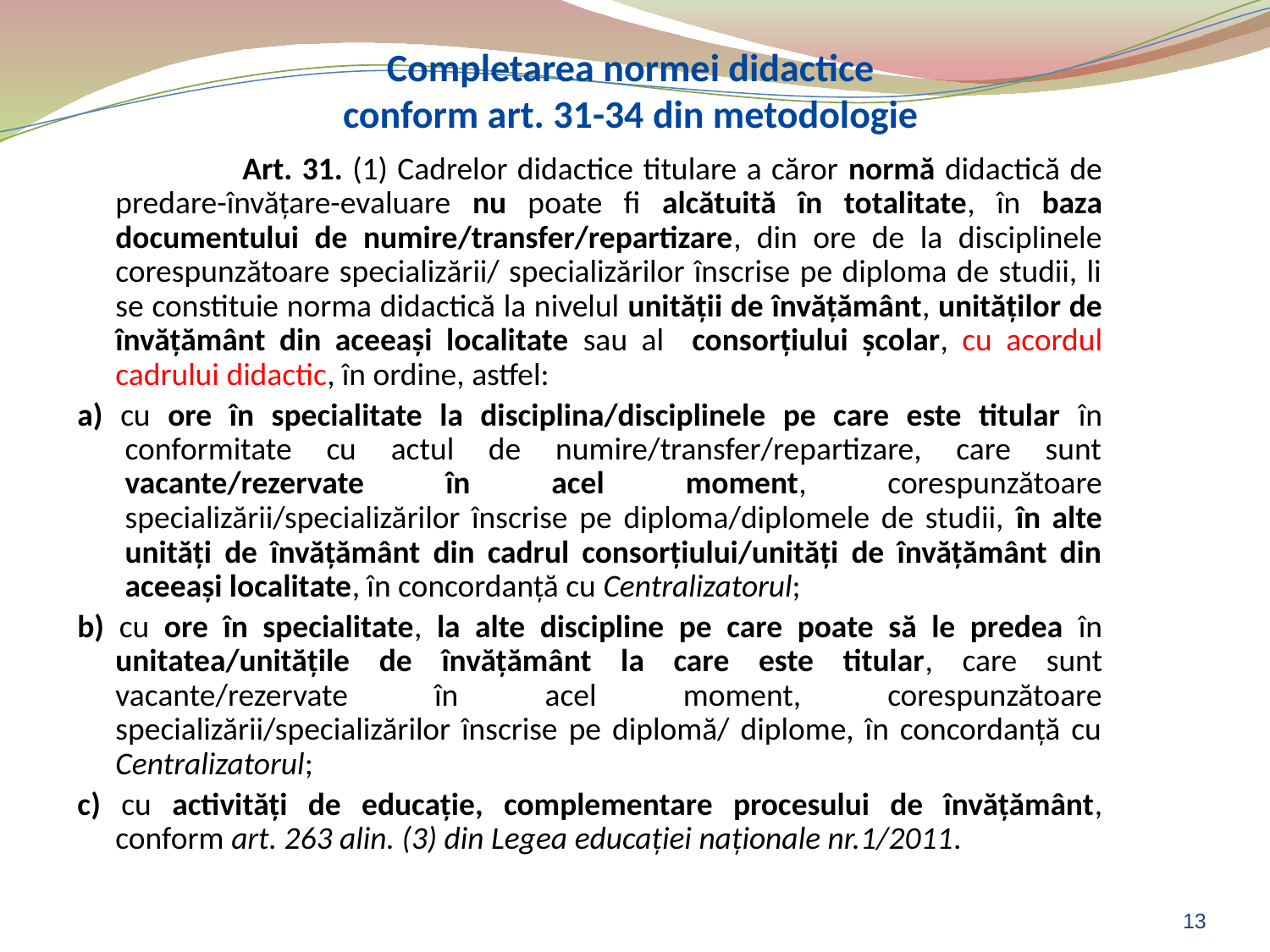

# Completarea normei didactice conform art. 31-34 din metodologie
		Art. 31. (1) Cadrelor didactice titulare a căror normă didactică de predare-învăţare-evaluare nu poate fi alcătuită în totalitate, în baza documentului de numire/transfer/repartizare, din ore de la disciplinele corespunzătoare specializării/ specializărilor înscrise pe diploma de studii, li se constituie norma didactică la nivelul unităţii de învăţământ, unităţilor de învăţământ din aceeaşi localitate sau al  consorţiului şcolar, cu acordul cadrului didactic, în ordine, astfel:
a) cu ore în specialitate la disciplina/disciplinele pe care este titular în conformitate cu actul de numire/transfer/repartizare, care sunt vacante/rezervate în acel moment, corespunzătoare specializării/specializărilor înscrise pe diploma/diplomele de studii, în alte unităţi de învăţământ din cadrul consorţiului/unităţi de învăţământ din aceeaşi localitate, în concordanţă cu Centralizatorul;
b) cu ore în specialitate, la alte discipline pe care poate să le predea în unitatea/unităţile de învăţământ la care este titular, care sunt vacante/rezervate în acel moment, corespunzătoare specializării/specializărilor înscrise pe diplomă/ diplome, în concordanţă cu Centralizatorul;
c) cu activităţi de educaţie, complementare procesului de învăţământ, conform art. 263 alin. (3) din Legea educaţiei naţionale nr.1/2011.

13